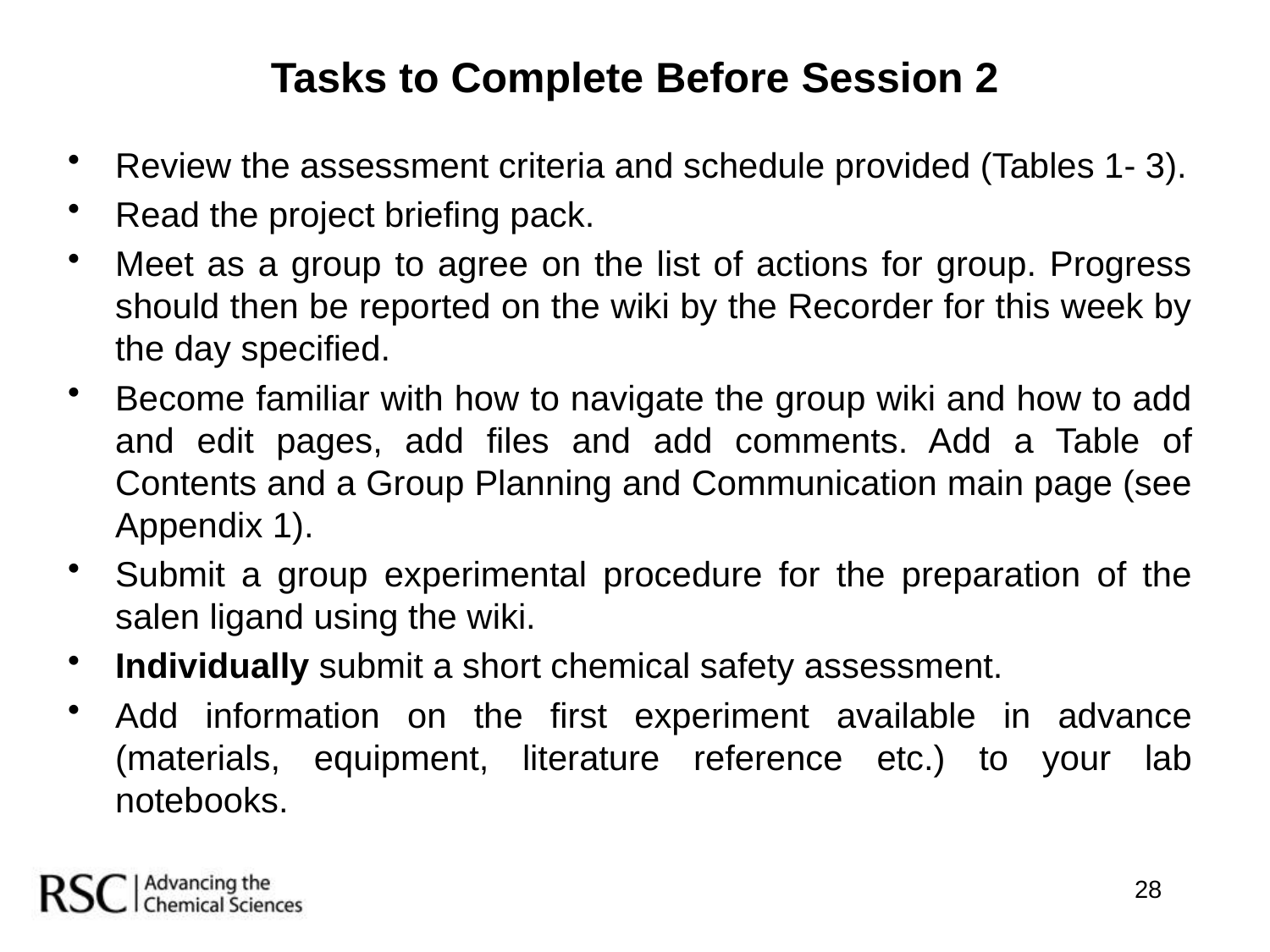

# Tasks to Complete Before Session 2
Review the assessment criteria and schedule provided (Tables 1- 3).
Read the project briefing pack.
Meet as a group to agree on the list of actions for group. Progress should then be reported on the wiki by the Recorder for this week by the day specified.
Become familiar with how to navigate the group wiki and how to add and edit pages, add files and add comments. Add a Table of Contents and a Group Planning and Communication main page (see Appendix 1).
Submit a group experimental procedure for the preparation of the salen ligand using the wiki.
Individually submit a short chemical safety assessment.
Add information on the first experiment available in advance (materials, equipment, literature reference etc.) to your lab notebooks.

28